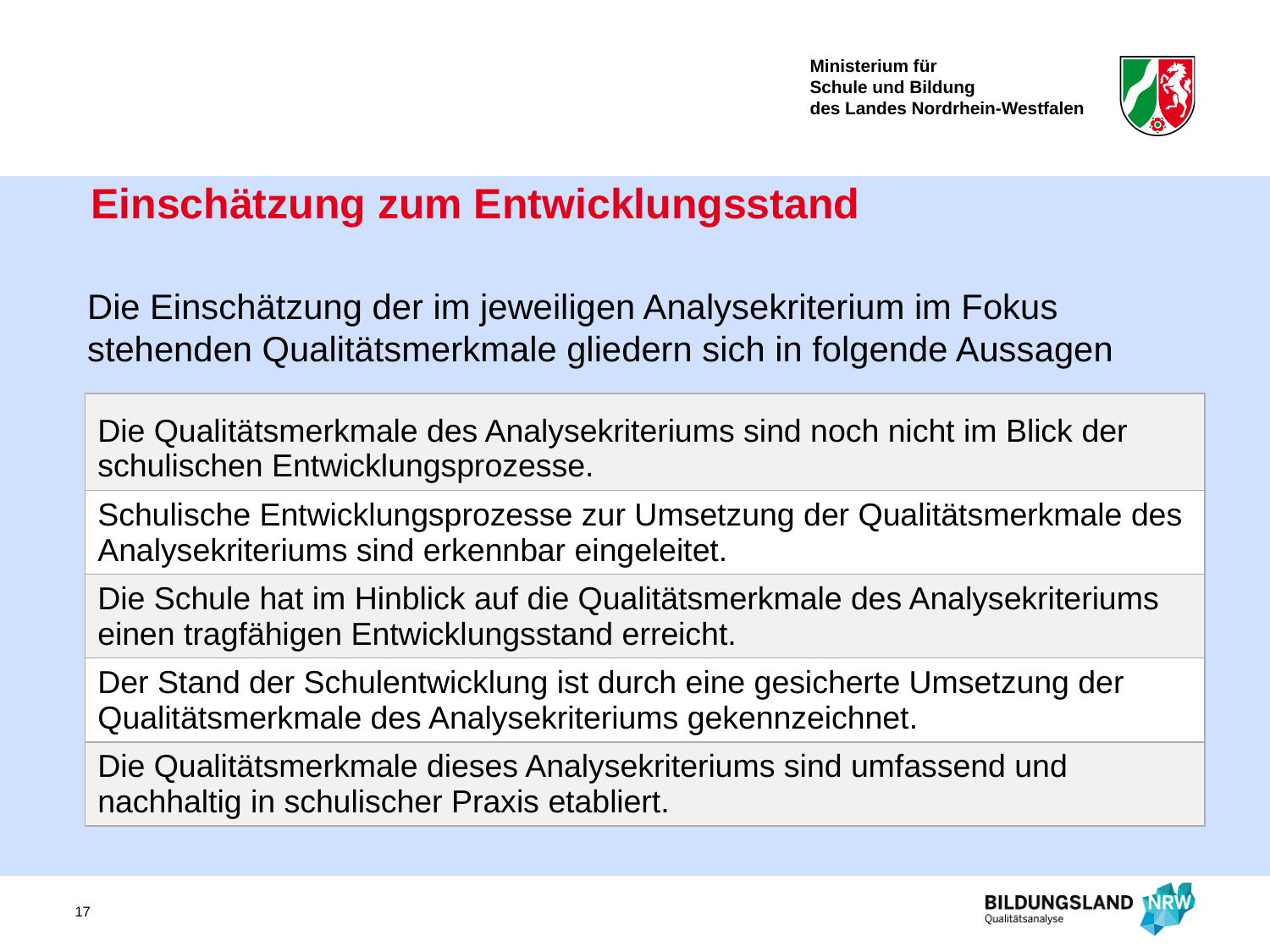

Einschätzung zum Entwicklungsstand
Die Einschätzung der im jeweiligen Analysekriterium im Fokus stehenden Qualitätsmerkmale gliedern sich in folgende Aussagen
| Die Qualitätsmerkmale des Analysekriteriums sind noch nicht im Blick der schulischen Entwicklungsprozesse. |
| --- |
| Schulische Entwicklungsprozesse zur Umsetzung der Qualitätsmerkmale des Analysekriteriums sind erkennbar eingeleitet. |
| Die Schule hat im Hinblick auf die Qualitätsmerkmale des Analysekriteriums einen tragfähigen Entwicklungsstand erreicht. |
| Der Stand der Schulentwicklung ist durch eine gesicherte Umsetzung der Qualitätsmerkmale des Analysekriteriums gekennzeichnet. |
| Die Qualitätsmerkmale dieses Analysekriteriums sind umfassend und nachhaltig in schulischer Praxis etabliert. |
17